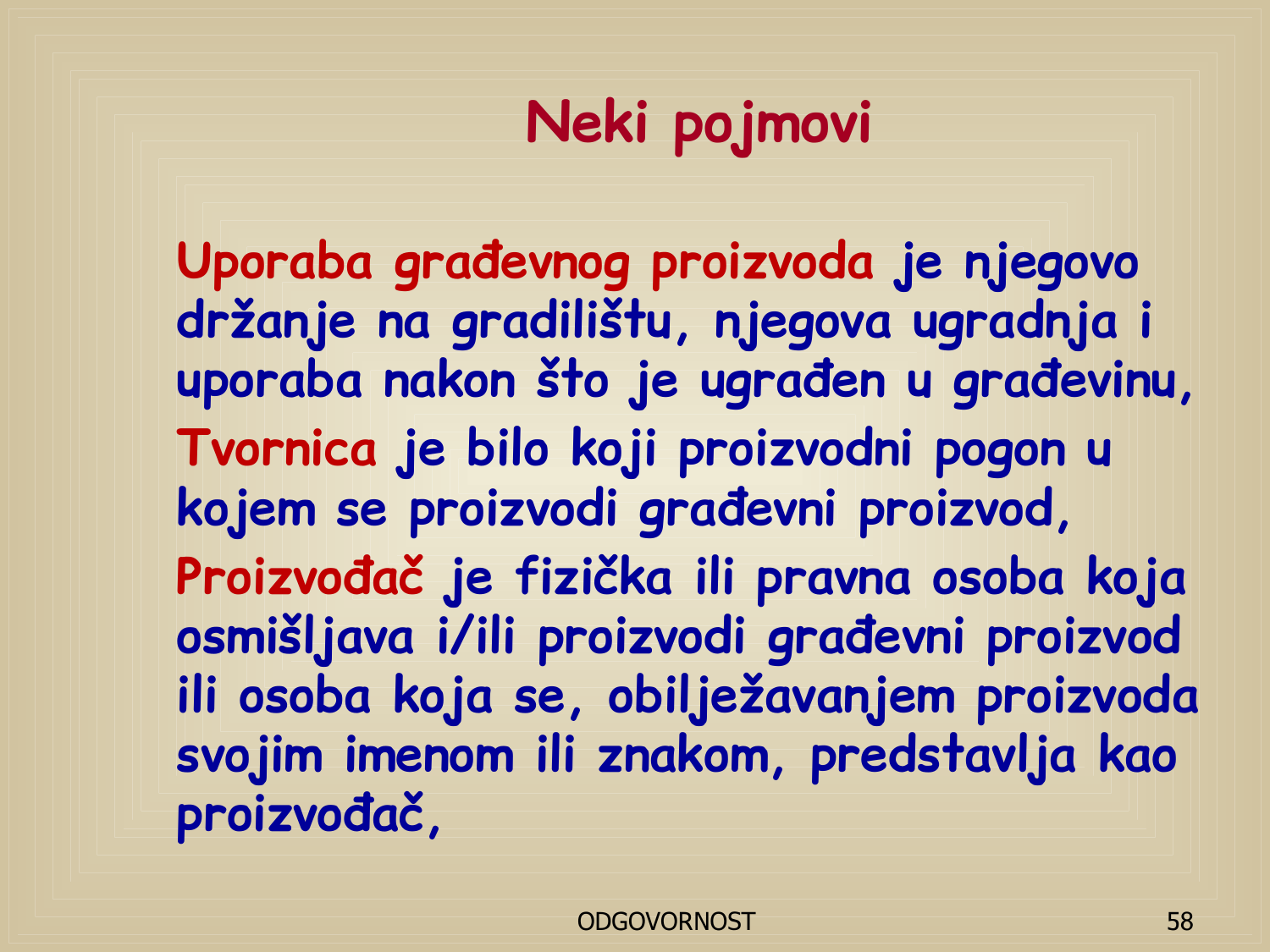

# Neki pojmovi
Uporaba građevnog proizvoda je njegovo držanje na gradilištu, njegova ugradnja i uporaba nakon što je ugrađen u građevinu,
Tvornica je bilo koji proizvodni pogon u kojem se proizvodi građevni proizvod,
Proizvođač je fizička ili pravna osoba koja osmišljava i/ili proizvodi građevni proizvod ili osoba koja se, obilježavanjem proizvoda svojim imenom ili znakom, predstavlja kao proizvođač,
ODGOVORNOST
58